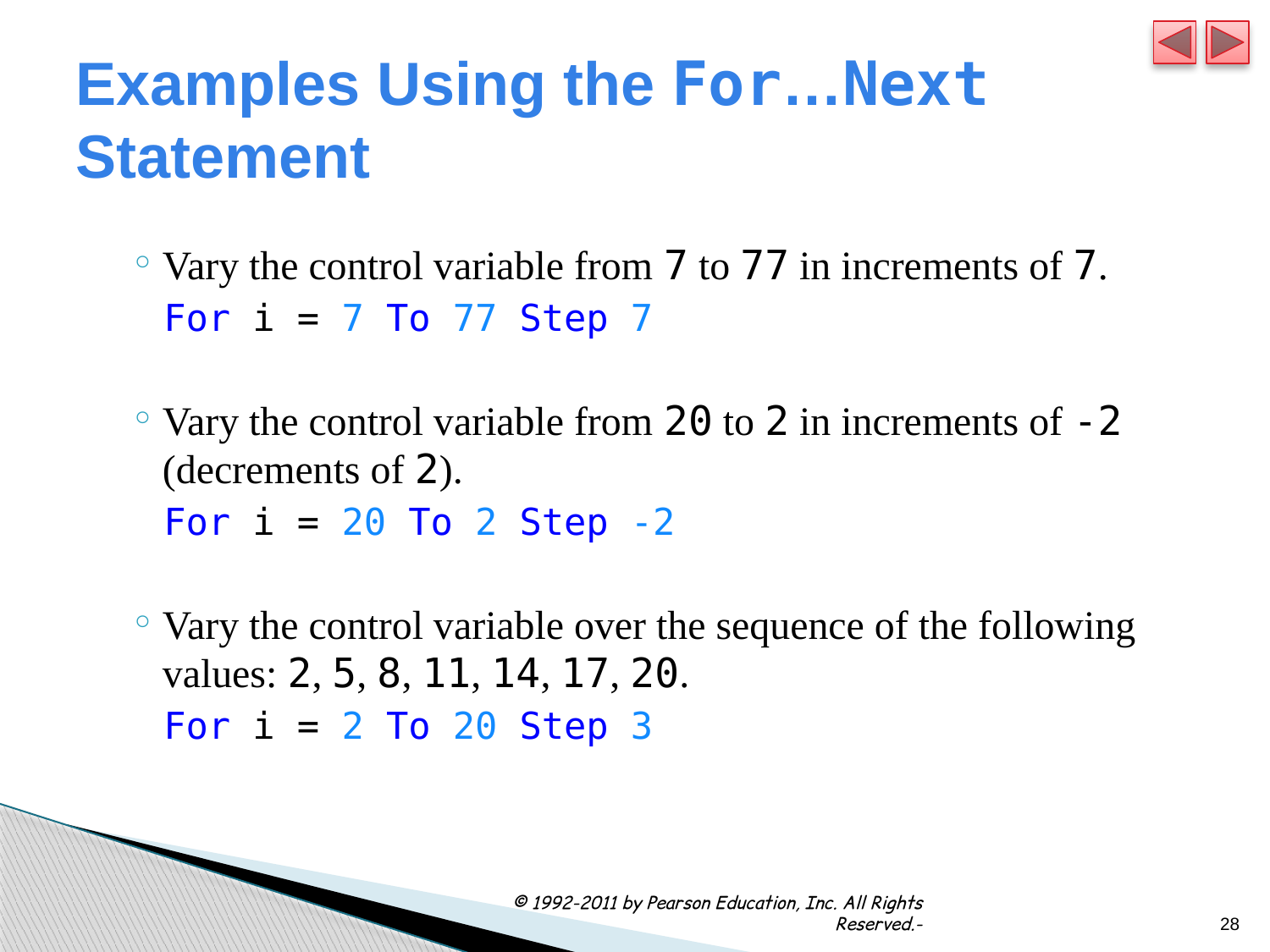

# Examples Using the For…Next Statement
Vary the control variable from 7 to 77 in increments of 7.
For i = 7 To 77 Step 7

Vary the control variable from 20 to 2 in increments of -2 (decrements of 2).
For i = 20 To 2 Step -2

Vary the control variable over the sequence of the following values: 2, 5, 8, 11, 14, 17, 20.
For i = 2 To 20 Step 3

© 1992-2011 by Pearson Education, Inc. All Rights Reserved.-
28